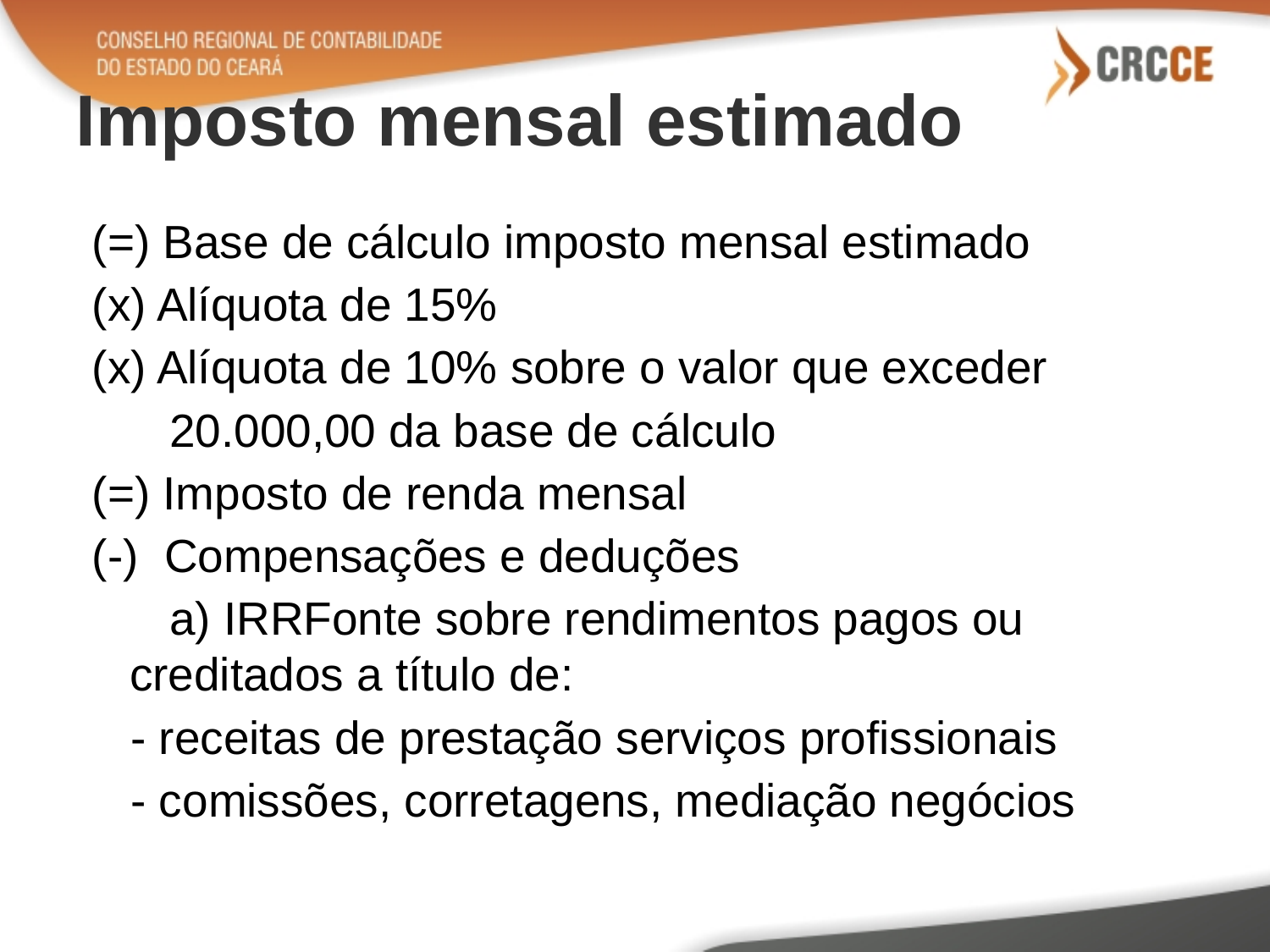

# Imposto mensal estimado
(=) Base de cálculo imposto mensal estimado
(x) Alíquota de 15%
(x) Alíquota de 10% sobre o valor que exceder
      20.000,00 da base de cálculo
(=) Imposto de renda mensal
(-)  Compensações e deduções
      a) IRRFonte sobre rendimentos pagos ou creditados a título de:
   - receitas de prestação serviços profissionais
   - comissões, corretagens, mediação negócios